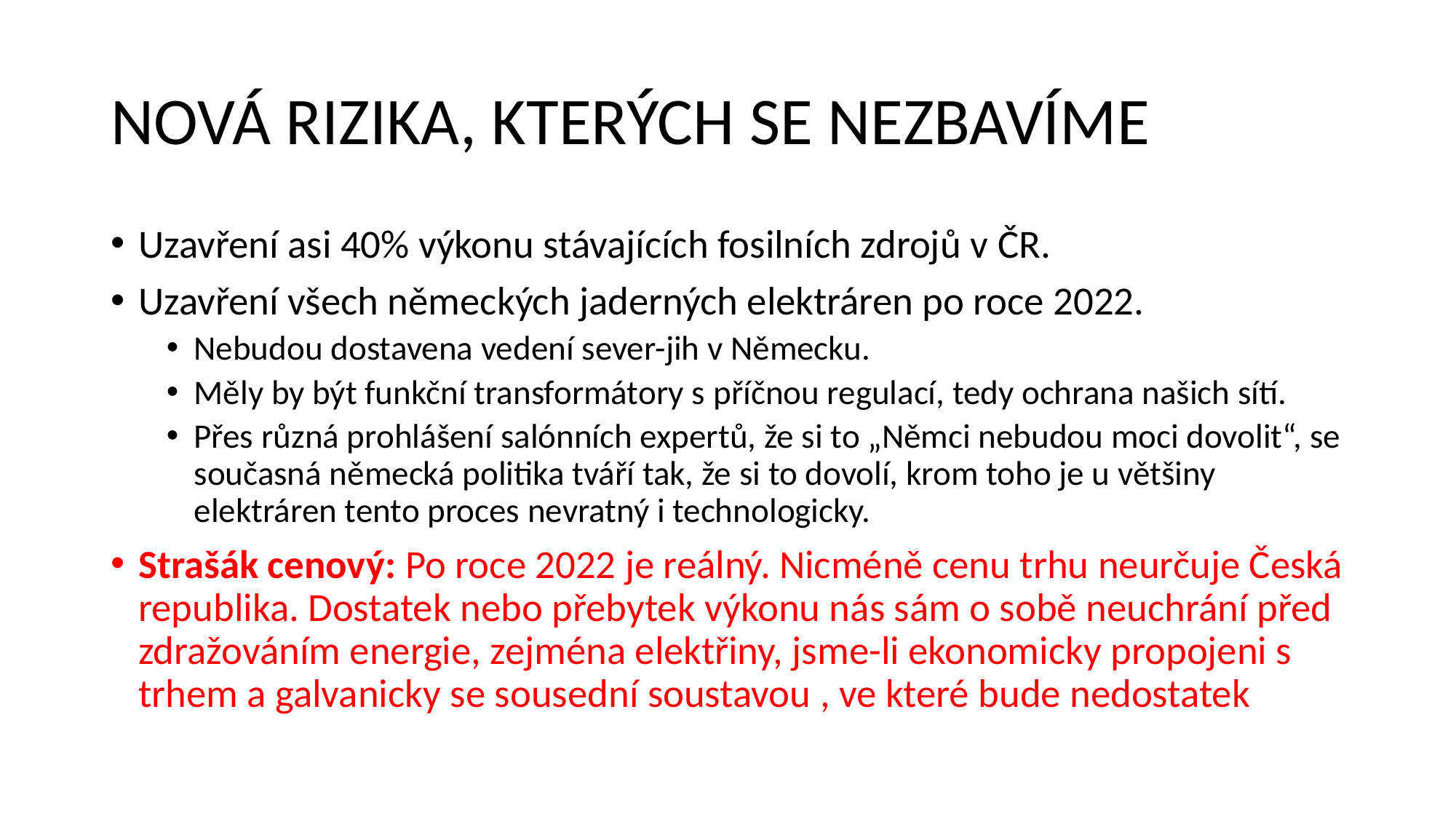

# Nová rizika, kterých se nezbavíme
Uzavření asi 40% výkonu stávajících fosilních zdrojů v ČR.
Uzavření všech německých jaderných elektráren po roce 2022.
Nebudou dostavena vedení sever-jih v Německu.
Měly by být funkční transformátory s příčnou regulací, tedy ochrana našich sítí.
Přes různá prohlášení salónních expertů, že si to „Němci nebudou moci dovolit“, se současná německá politika tváří tak, že si to dovolí, krom toho je u většiny elektráren tento proces nevratný i technologicky.
Strašák cenový: Po roce 2022 je reálný. Nicméně cenu trhu neurčuje Česká republika. Dostatek nebo přebytek výkonu nás sám o sobě neuchrání před zdražováním energie, zejména elektřiny, jsme-li ekonomicky propojeni s trhem a galvanicky se sousední soustavou , ve které bude nedostatek